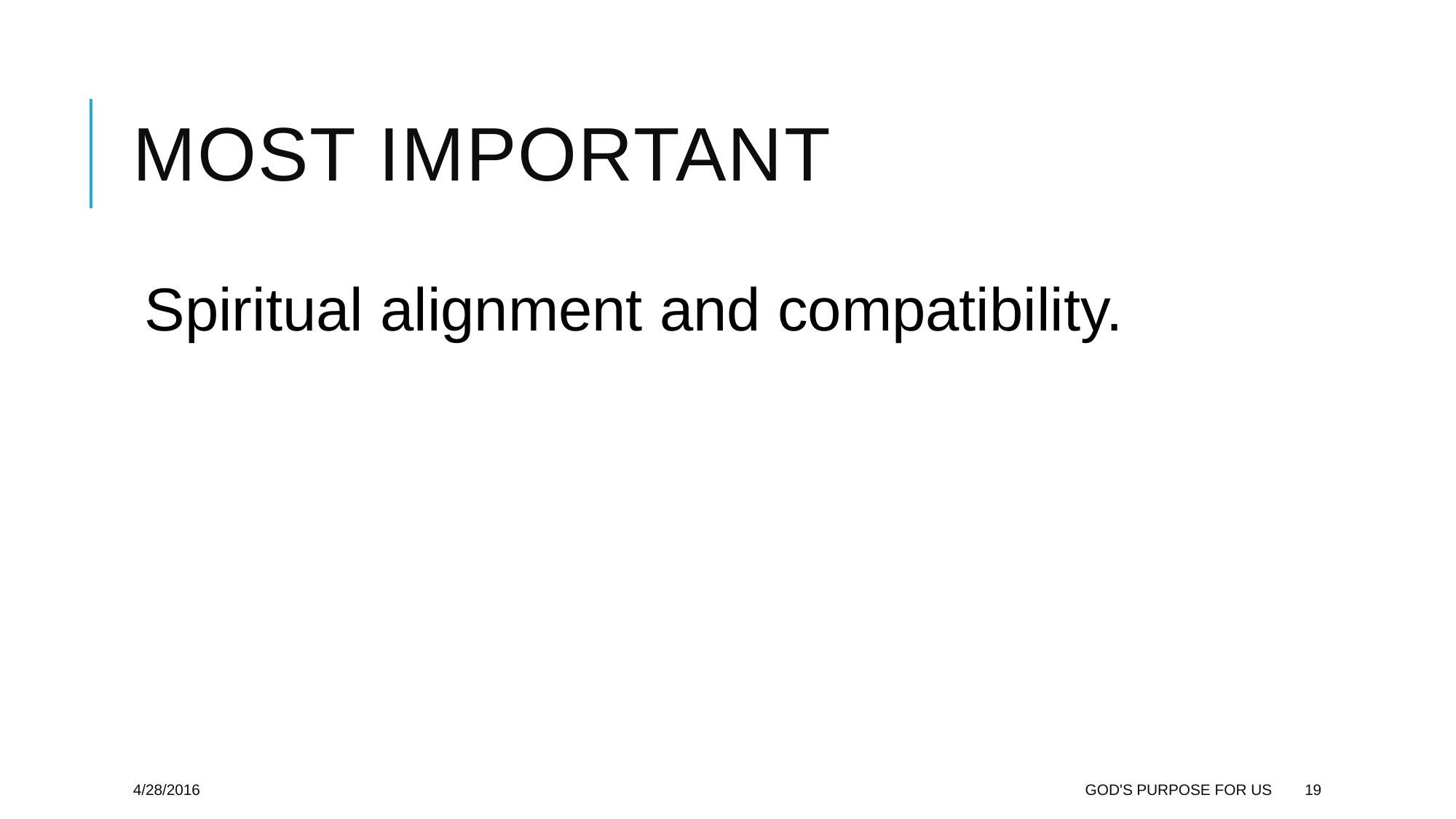

# Most important
Spiritual alignment and compatibility.
4/28/2016
God's Purpose for US
19